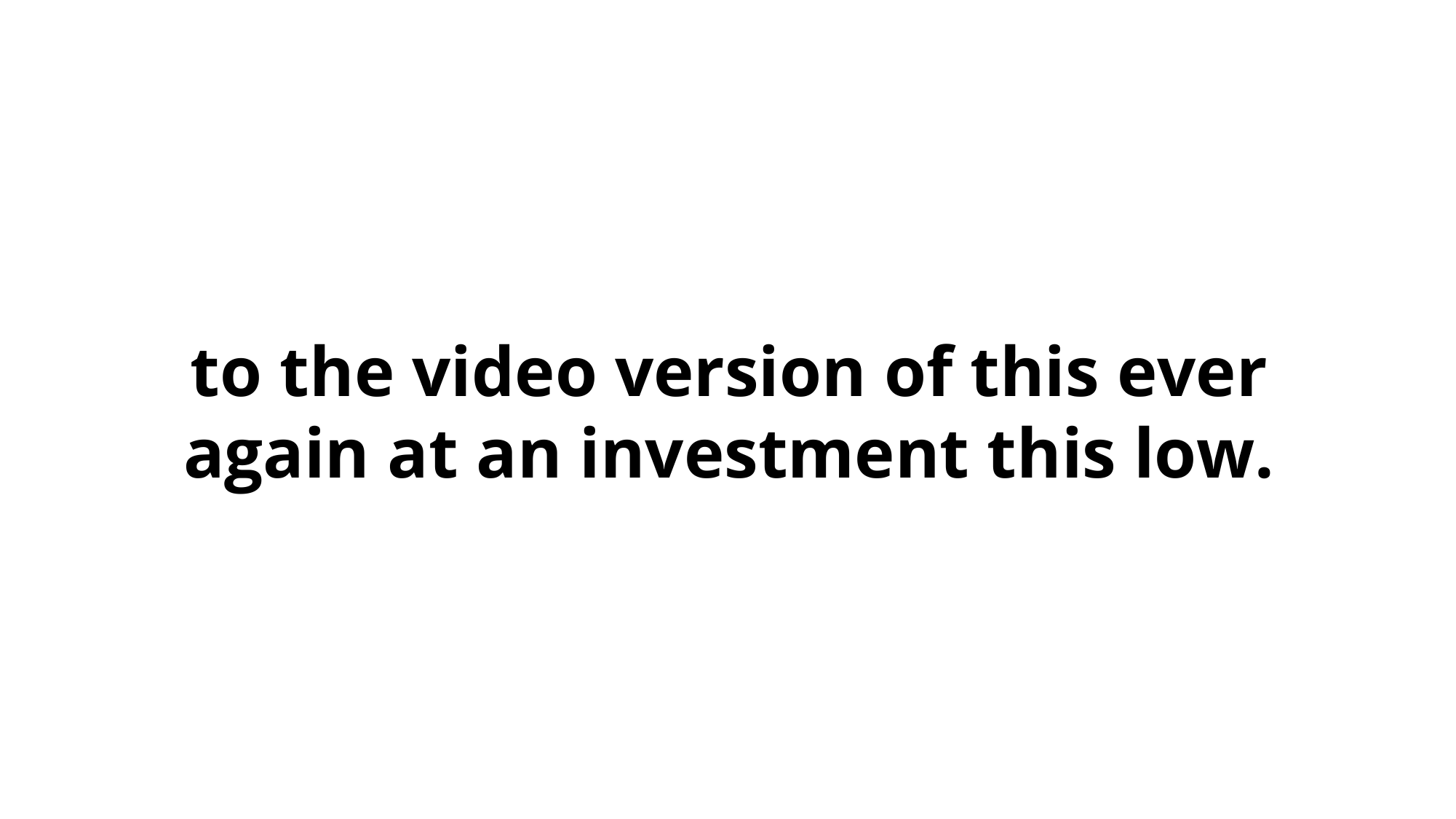

to the video version of this ever again at an investment this low.